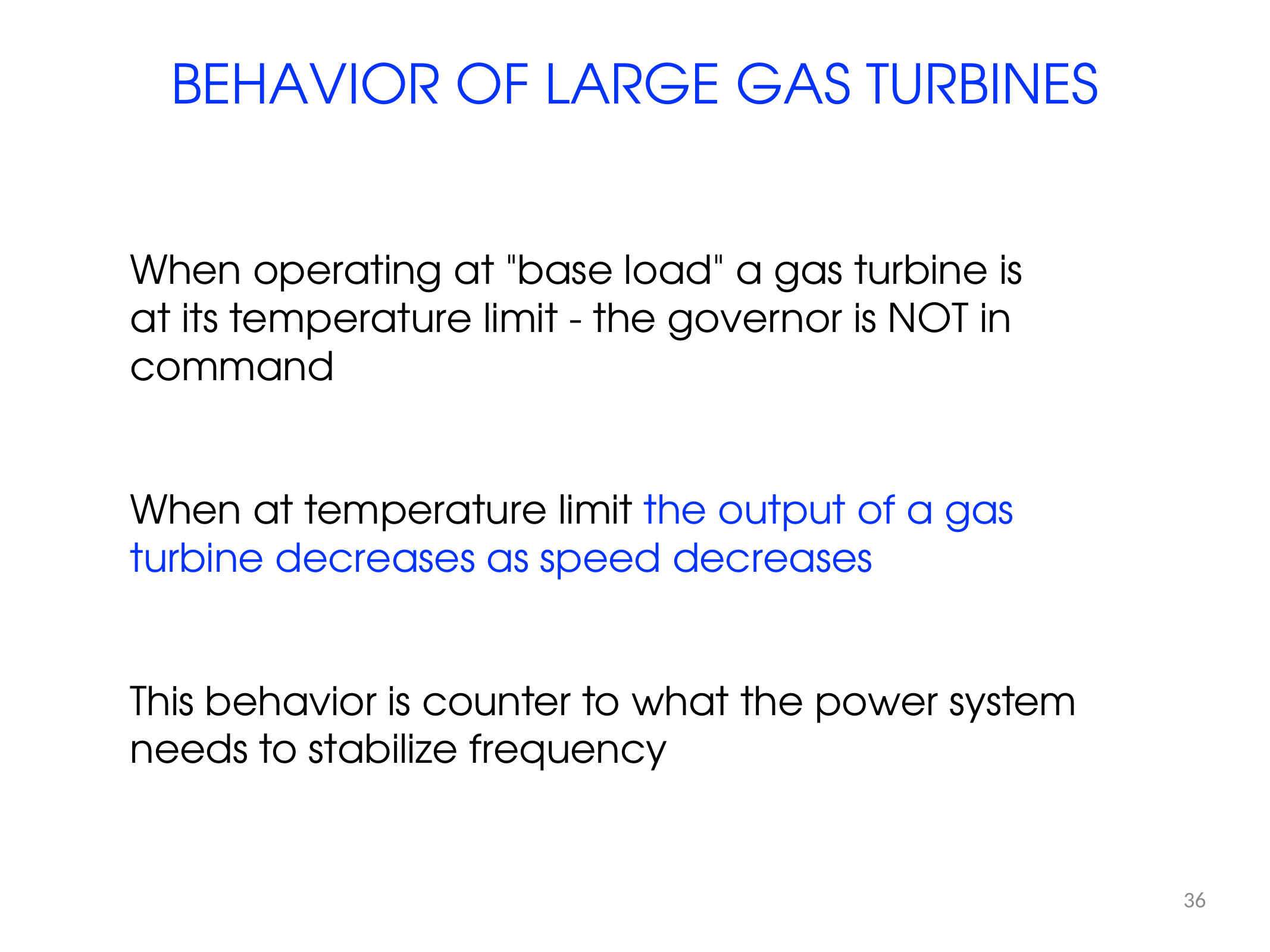

BEHAVIOR OF LARGE GAS TURBINES
When operating at "base load" a gas turbine is at its temperature limit - the governor is NOT in command

When at temperature limit the output of a gas turbine decreases as speed decreases

This behavior is counter to what the power system needs to stabilize frequency
36